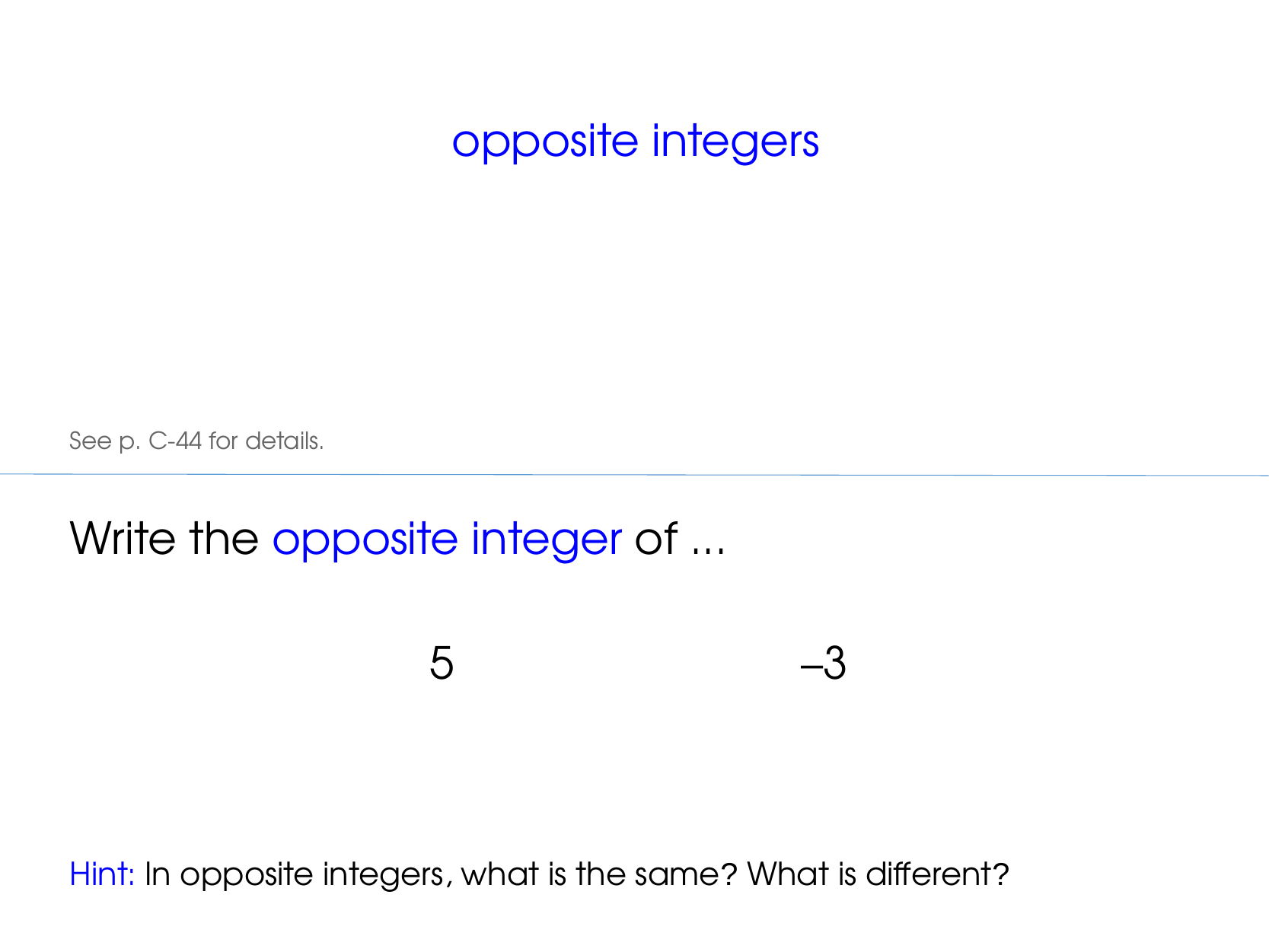

opposite integers
See p. C-44 for details.
Write the opposite integer of ...
5
–3
Hint: In opposite integers, what is the same? What is different?